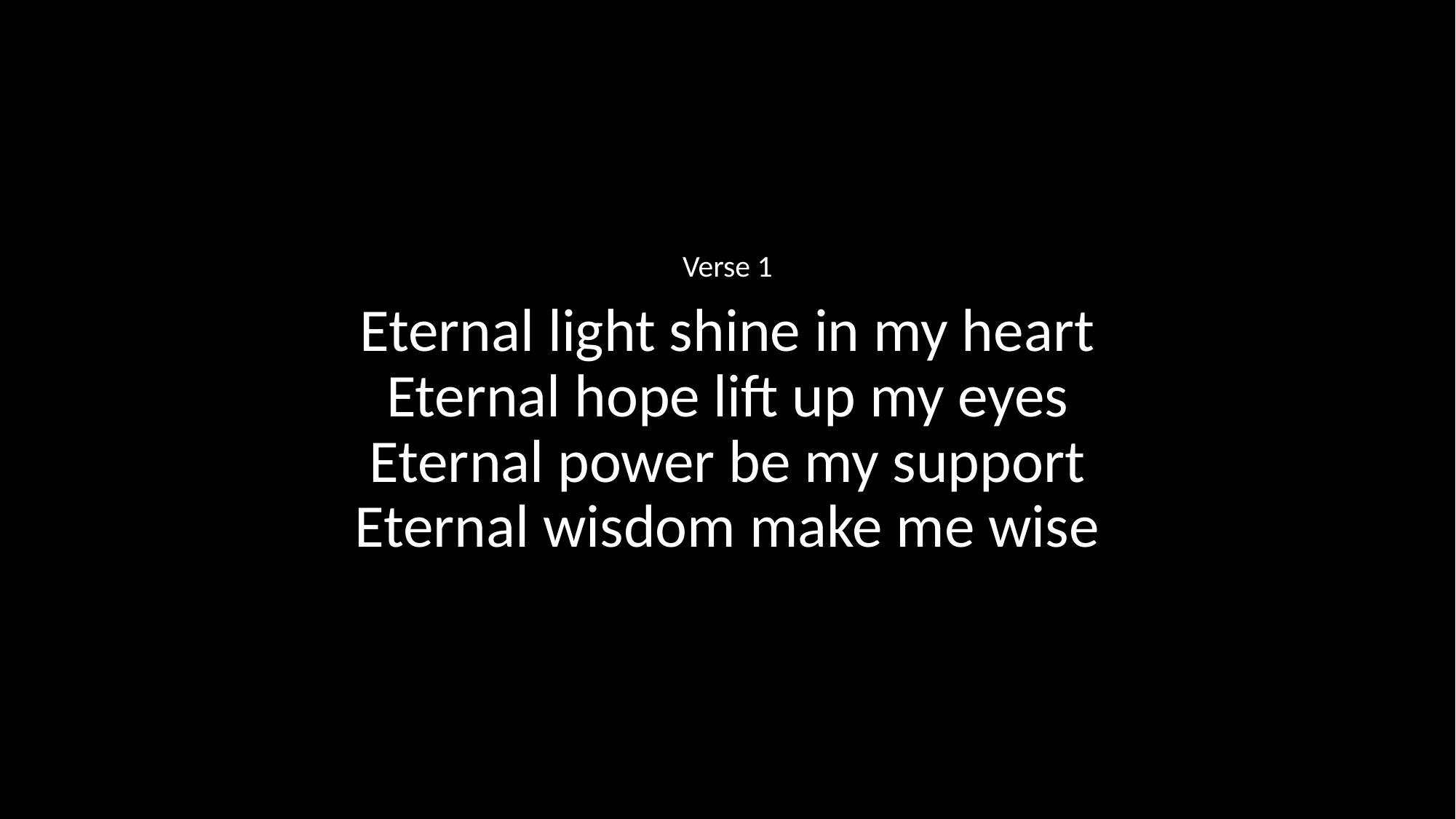

Verse 1
Eternal light shine in my heart
Eternal hope lift up my eyes
Eternal power be my support
Eternal wisdom make me wise